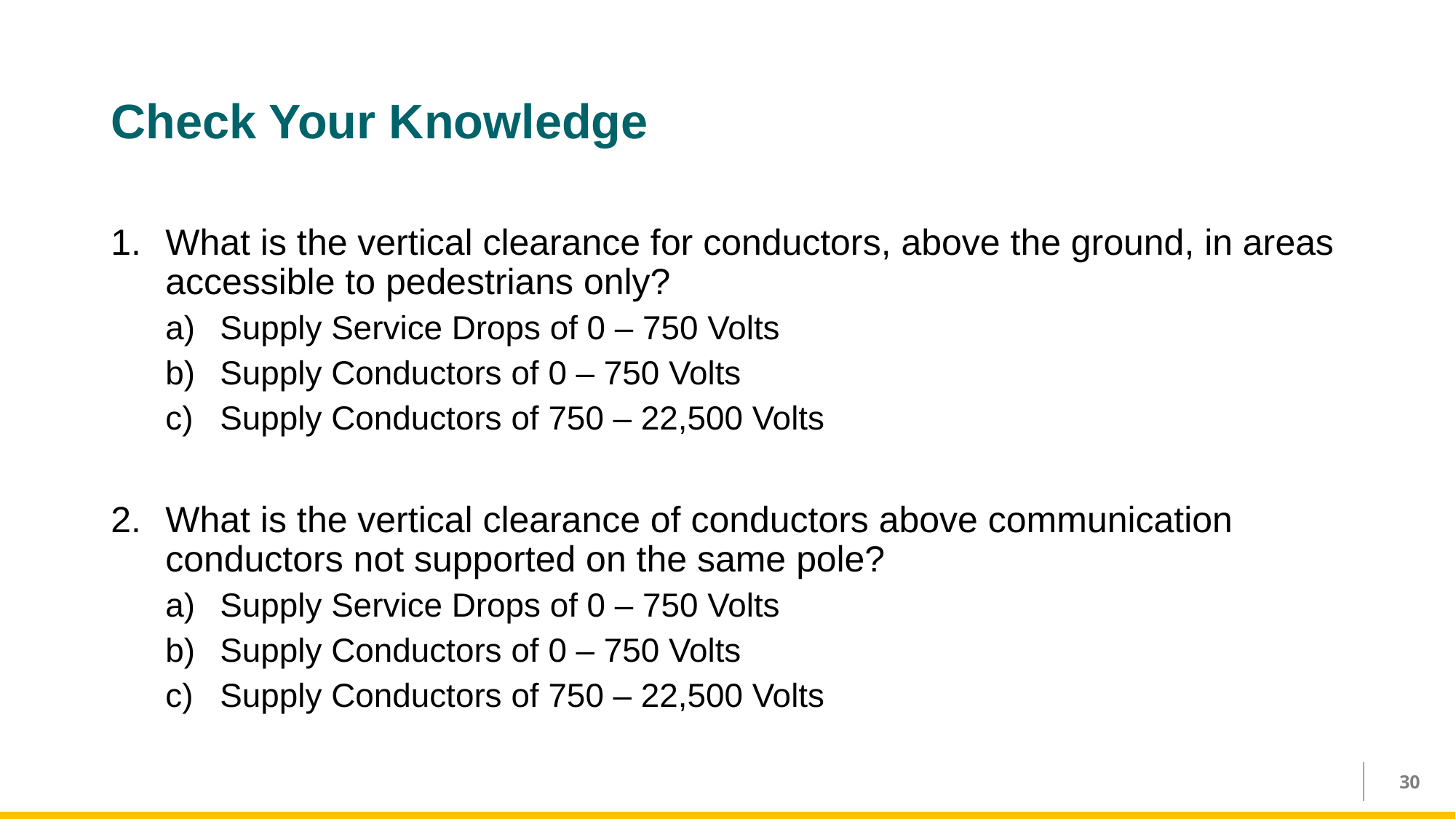

# Check Your Knowledge
What is the vertical clearance for conductors, above the ground, in areas accessible to pedestrians only?
Supply Service Drops of 0 – 750 Volts
Supply Conductors of 0 – 750 Volts
Supply Conductors of 750 – 22,500 Volts

What is the vertical clearance of conductors above communication conductors not supported on the same pole?
Supply Service Drops of 0 – 750 Volts
Supply Conductors of 0 – 750 Volts
Supply Conductors of 750 – 22,500 Volts